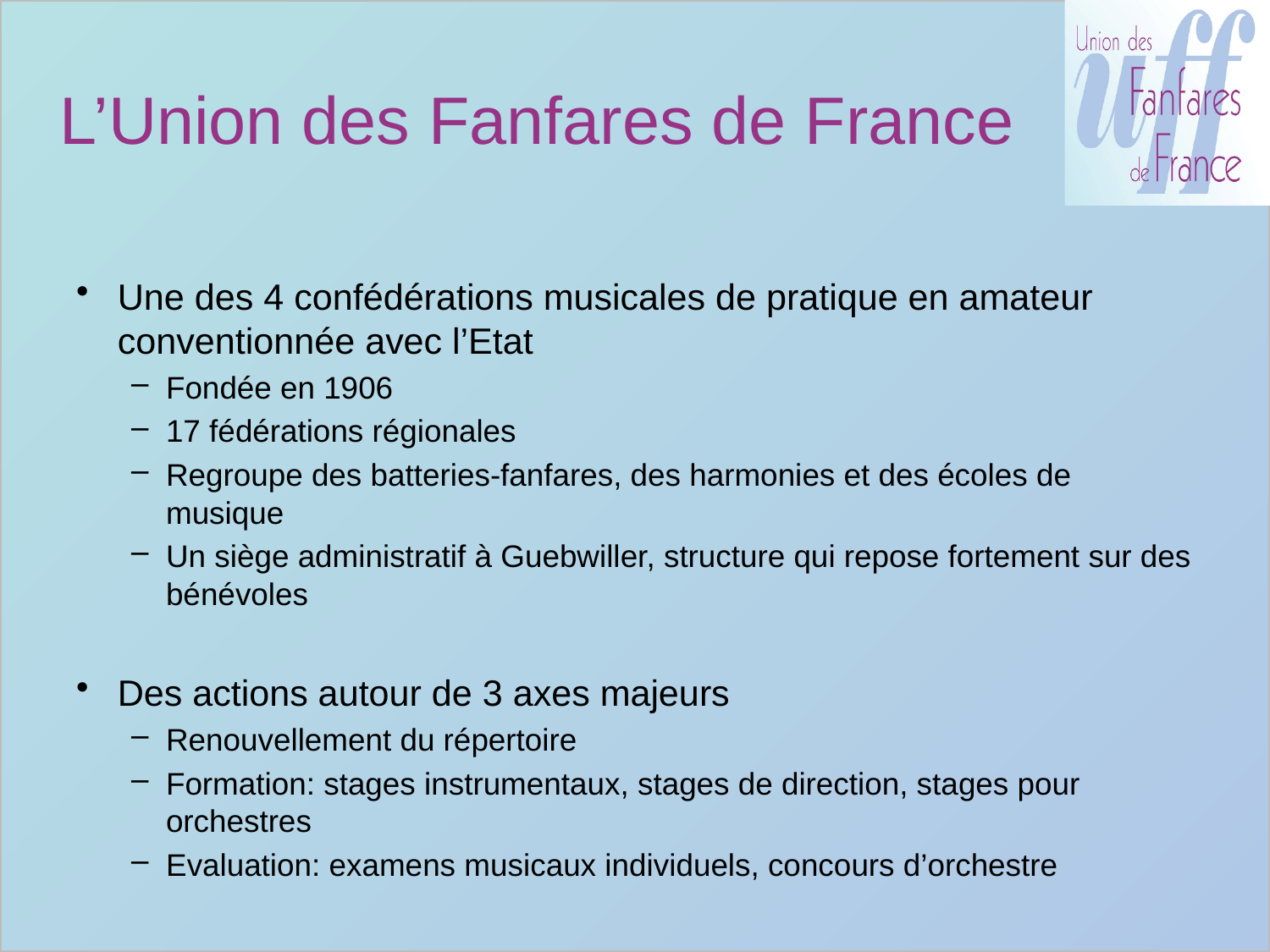

# L’Union des Fanfares de France
Une des 4 confédérations musicales de pratique en amateur conventionnée avec l’Etat
Fondée en 1906
17 fédérations régionales
Regroupe des batteries-fanfares, des harmonies et des écoles de musique
Un siège administratif à Guebwiller, structure qui repose fortement sur des bénévoles

Des actions autour de 3 axes majeurs
Renouvellement du répertoire
Formation: stages instrumentaux, stages de direction, stages pour orchestres
Evaluation: examens musicaux individuels, concours d’orchestre